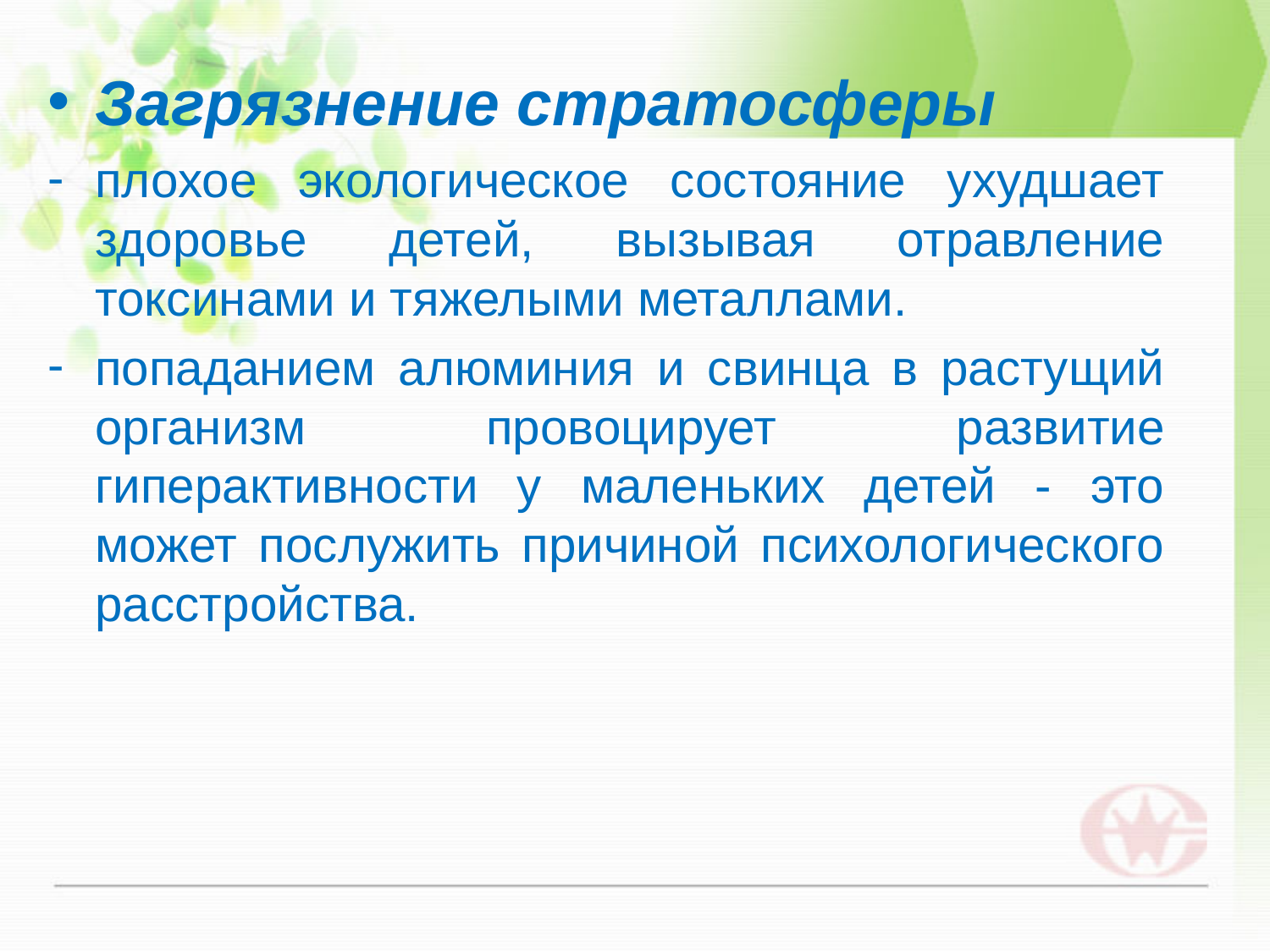

Загрязнение стратосферы
плохое экологическое состояние ухудшает здоровье детей, вызывая отравление токсинами и тяжелыми металлами.
попаданием алюминия и свинца в растущий организм провоцирует развитие гиперактивности у маленьких детей - это может послужить причиной психологического расстройства.